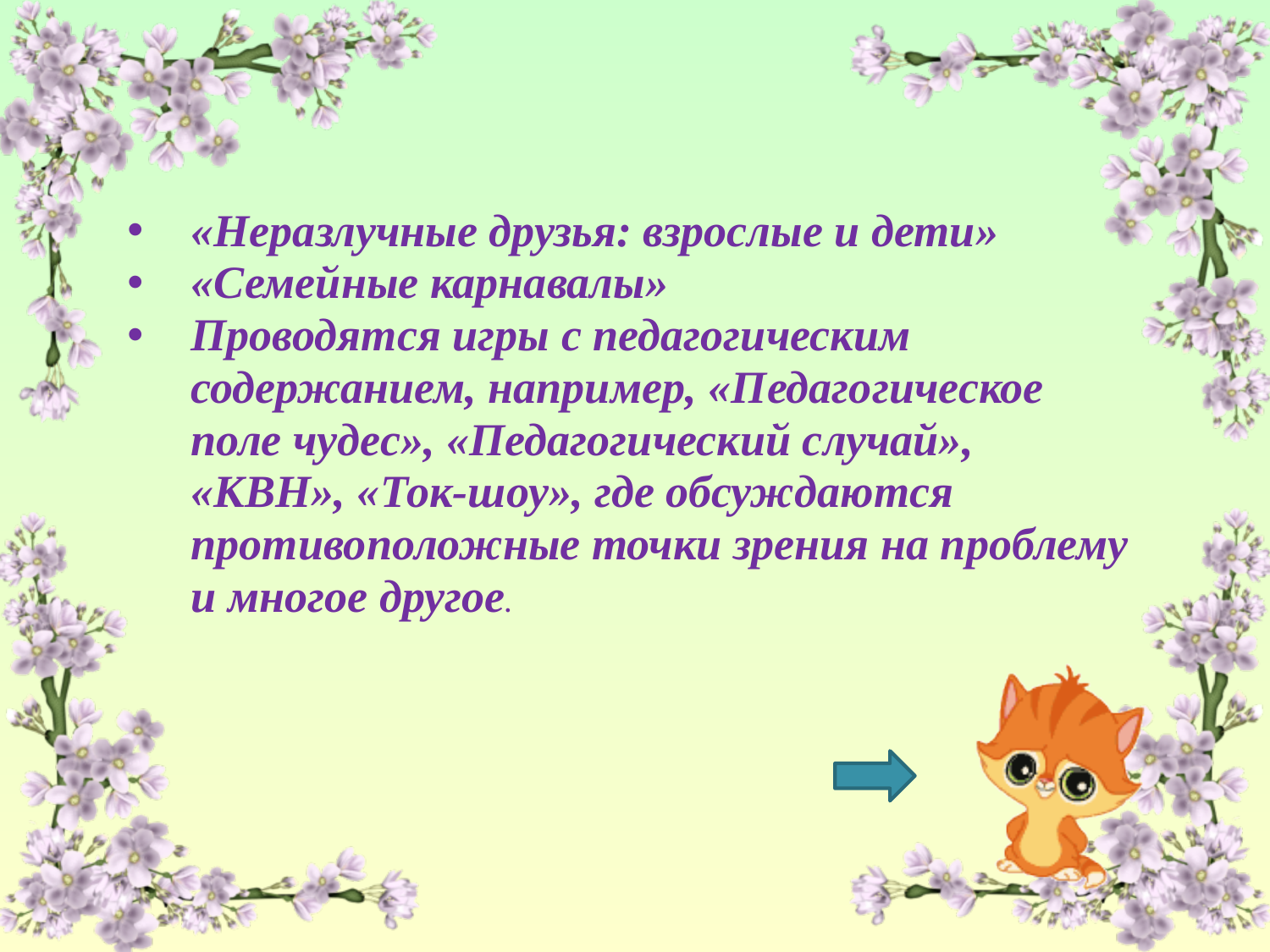

«Неразлучные друзья: взрослые и дети»
«Семейные карнавалы»
Проводятся игры с педагогическим содержанием, например, «Педагогическое поле чудес», «Педагогический случай», «КВН», «Ток-шоу», где обсуждаются противоположные точки зрения на проблему и многое другое.